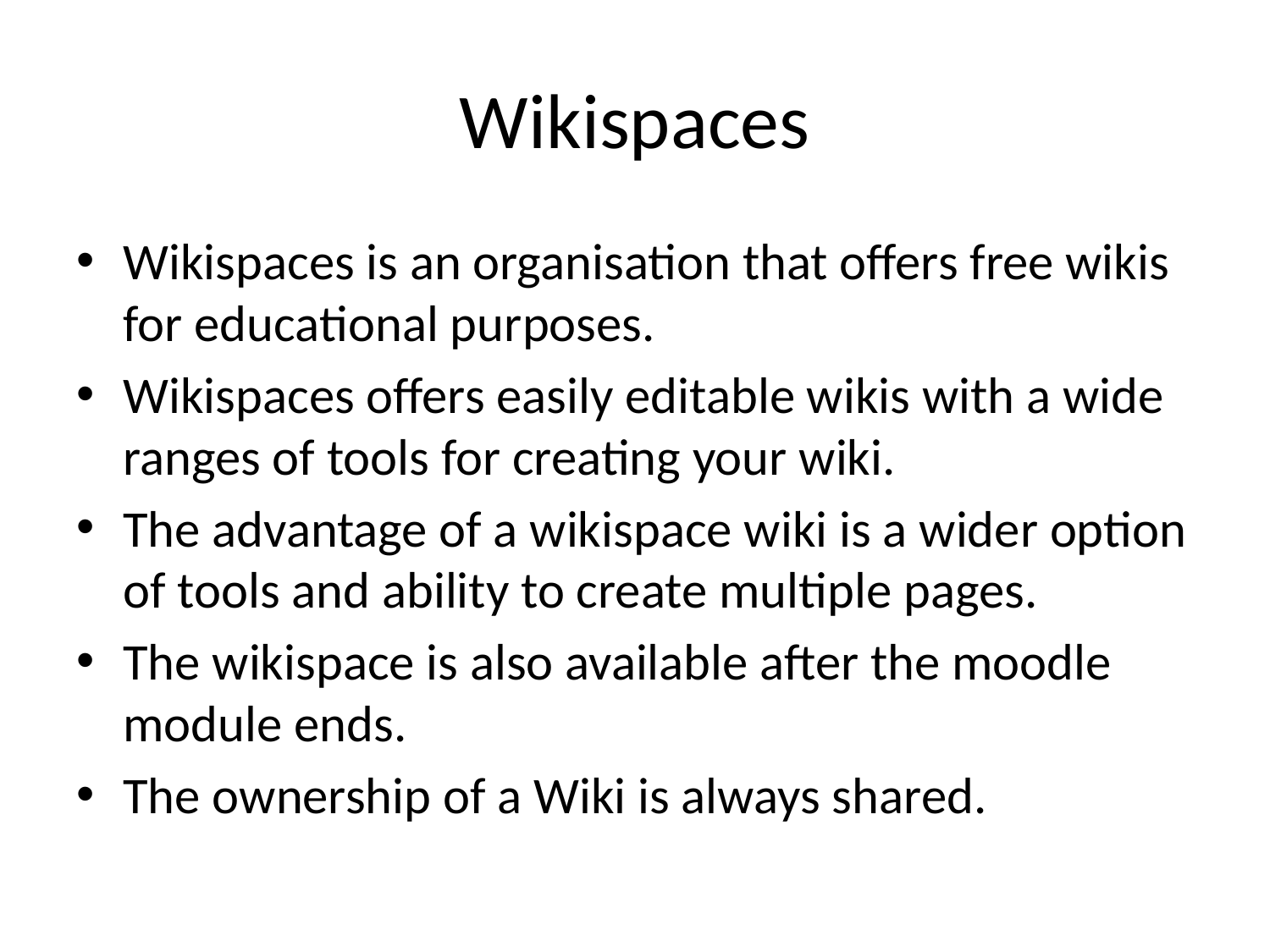

# Wikispaces
Wikispaces is an organisation that offers free wikis for educational purposes.
Wikispaces offers easily editable wikis with a wide ranges of tools for creating your wiki.
The advantage of a wikispace wiki is a wider option of tools and ability to create multiple pages.
The wikispace is also available after the moodle module ends.
The ownership of a Wiki is always shared.